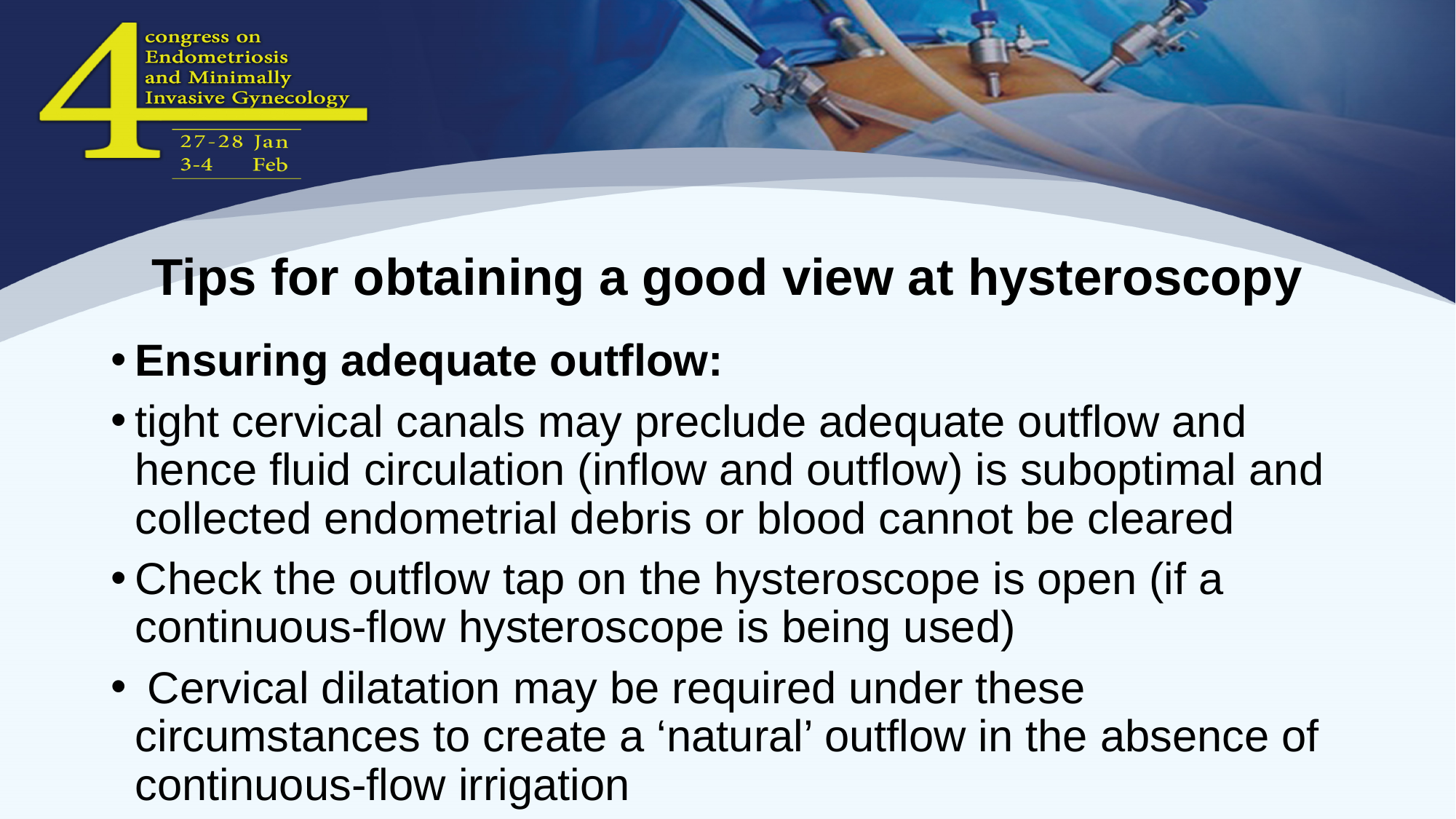

# Tips for obtaining a good view at hysteroscopy
Ensuring adequate outflow:
tight cervical canals may preclude adequate outflow and hence fluid circulation (inflow and outflow) is suboptimal and collected endometrial debris or blood cannot be cleared
Check the outflow tap on the hysteroscope is open (if a continuous-flow hysteroscope is being used)
 Cervical dilatation may be required under these circumstances to create a ‘natural’ outflow in the absence of continuous-flow irrigation